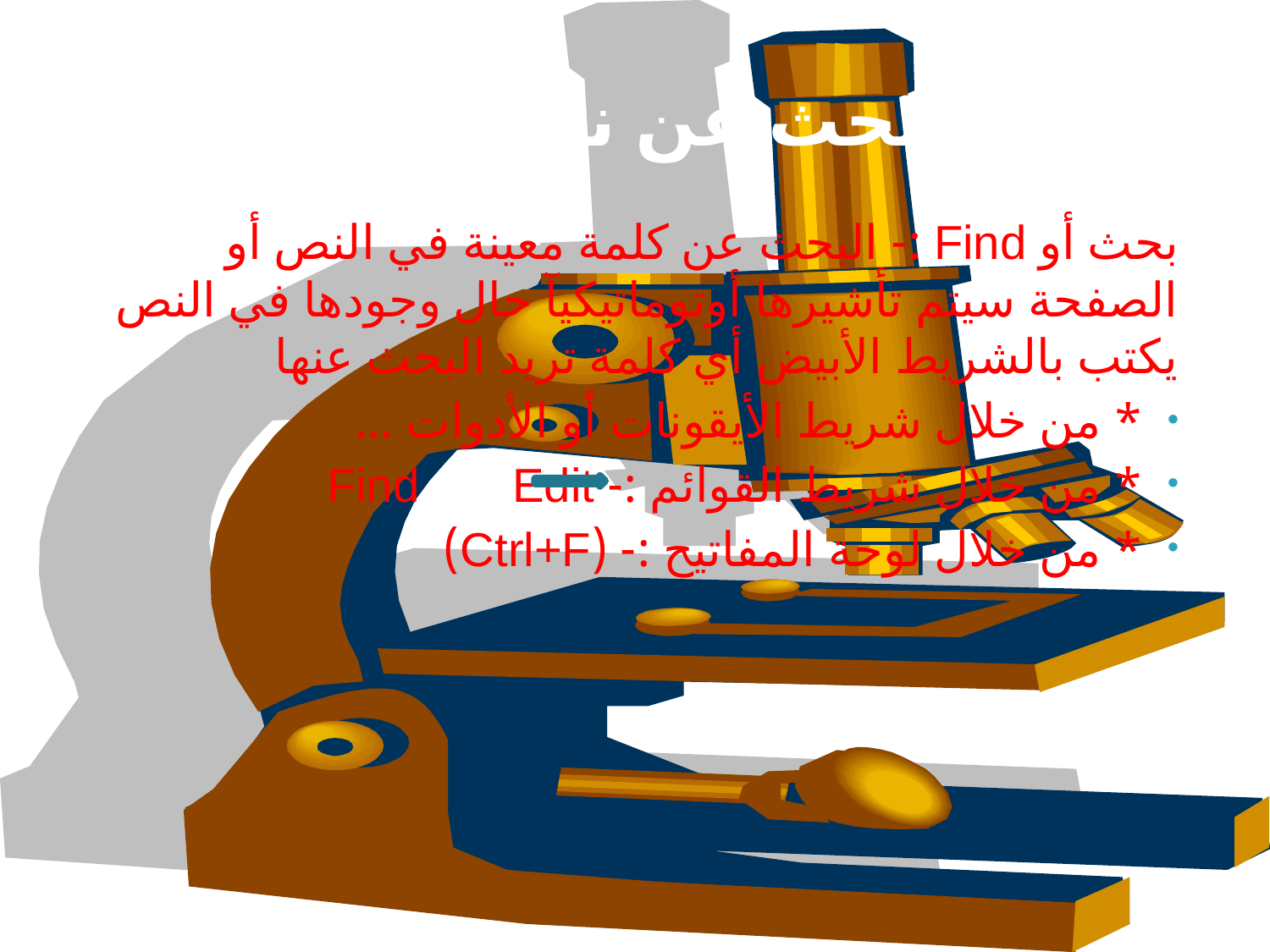

# البحث عن نص معين
بحث أو Find :- البحث عن كلمة معينة في النص أو الصفحة سيتم تأشيرها أوتوماتيكيآ حال وجودها في النص يكتب بالشريط الأبيض أي كلمة تريد البحث عنها
* من خلال شريط الأيقونات أو الأدوات ...
* من خلال شريط القوائم :- Find       Edit
* من خلال لوحة المفاتيح :- (Ctrl+F)